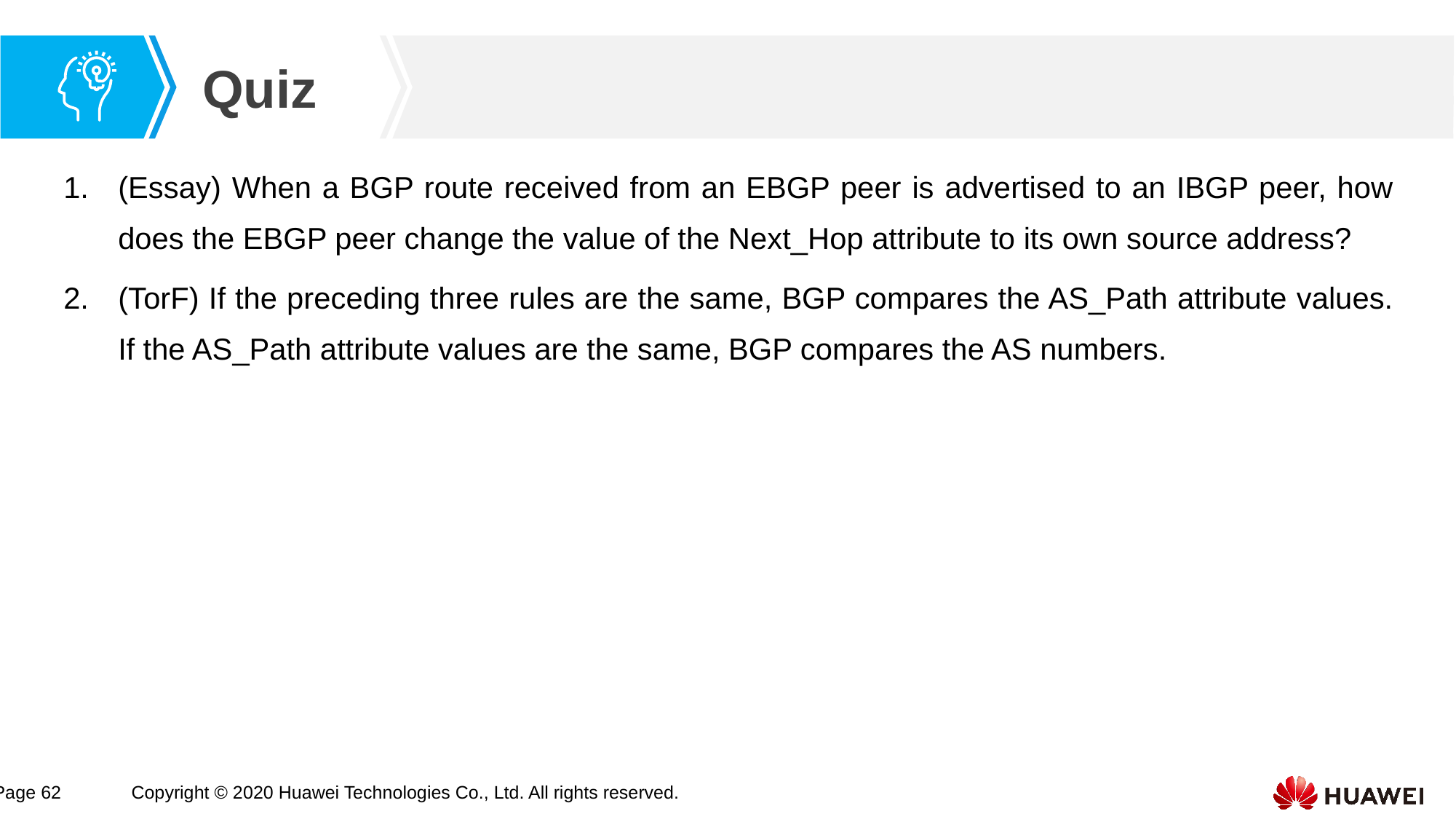

(Essay) When a BGP route received from an EBGP peer is advertised to an IBGP peer, how does the EBGP peer change the value of the Next_Hop attribute to its own source address?
(TorF) If the preceding three rules are the same, BGP compares the AS_Path attribute values. If the AS_Path attribute values are the same, BGP compares the AS numbers.